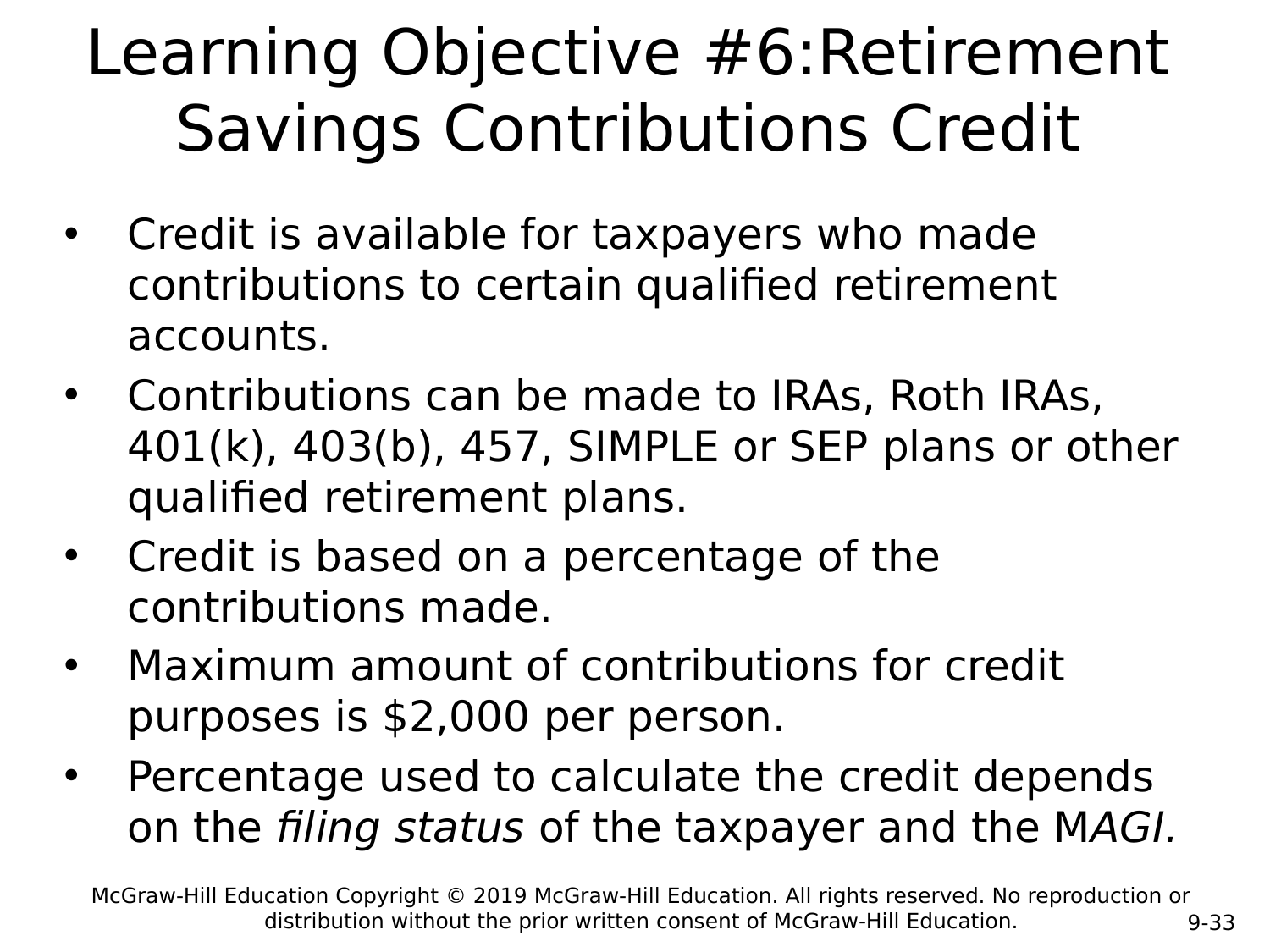

# Learning Objective #6:Retirement Savings Contributions Credit
Credit is available for taxpayers who made contributions to certain qualified retirement accounts.
Contributions can be made to IRAs, Roth IRAs, 401(k), 403(b), 457, SIMPLE or SEP plans or other qualified retirement plans.
Credit is based on a percentage of the contributions made.
Maximum amount of contributions for credit purposes is $2,000 per person.
Percentage used to calculate the credit depends on the filing status of the taxpayer and the MAGI.
McGraw-Hill Education Copyright © 2019 McGraw-Hill Education. All rights reserved. No reproduction or distribution without the prior written consent of McGraw-Hill Education.
9-33